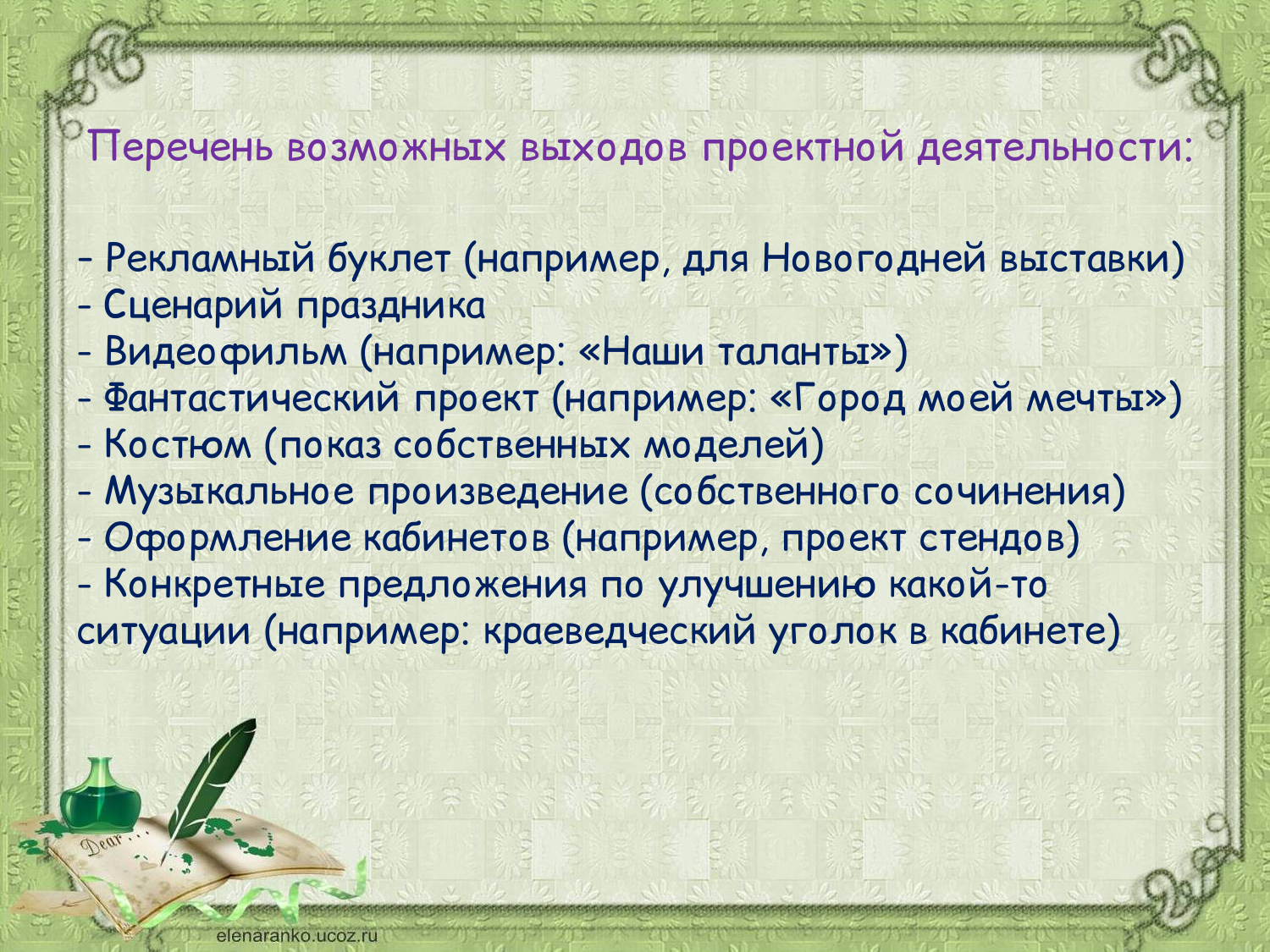

# Перечень возможных выходов проектной деятельности:
- Рекламный буклет (например, для Новогодней выставки)
- Сценарий праздника
- Видеофильм (например: «Наши таланты»)
- Фантастический проект (например: «Город моей мечты»)
- Костюм (показ собственных моделей)
- Музыкальное произведение (собственного сочинения)
- Оформление кабинетов (например, проект стендов)
- Конкретные предложения по улучшению какой-то ситуации (например: краеведческий уголок в кабинете)